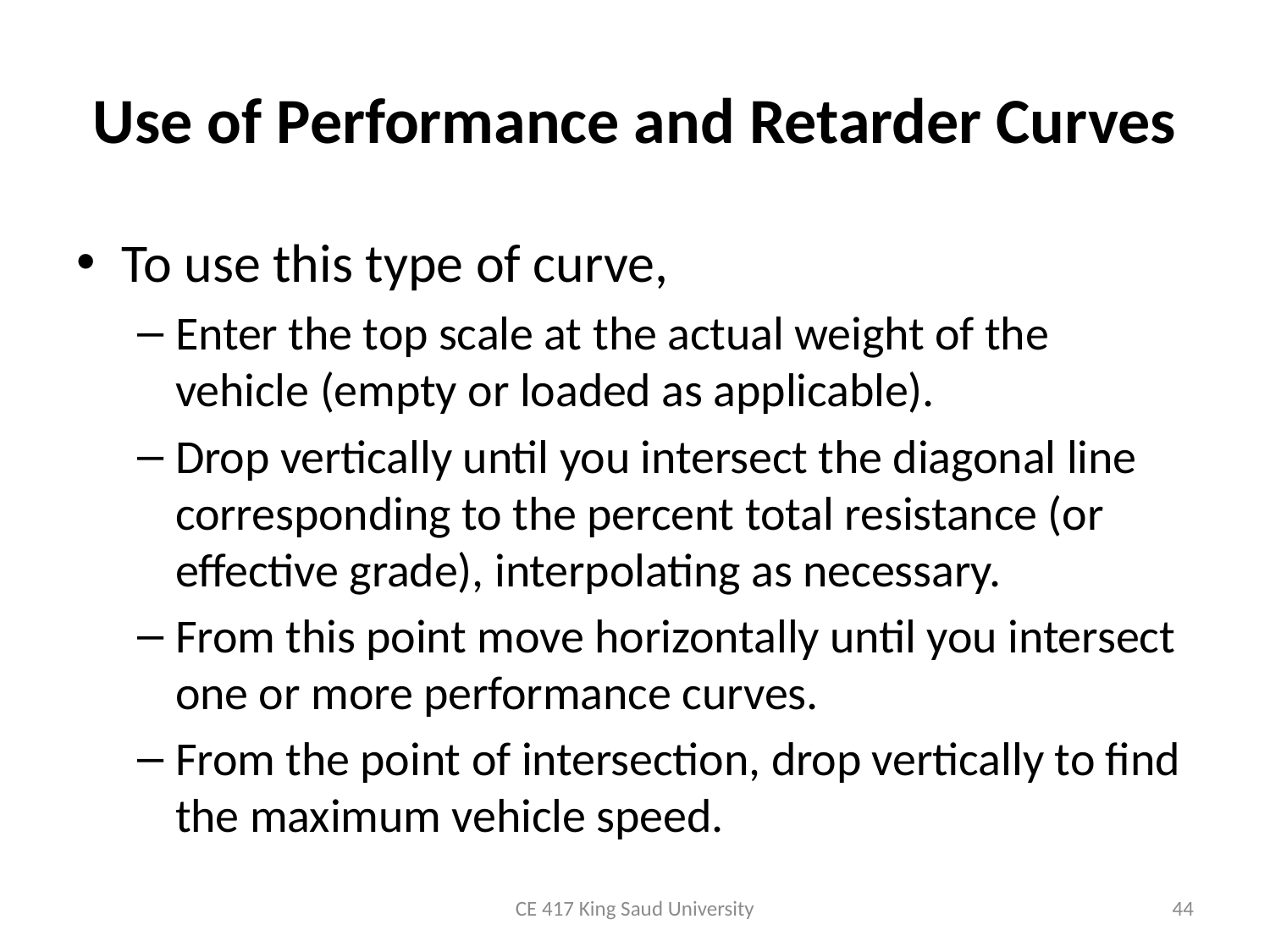

# Use of Performance and Retarder Curves
To use this type of curve,
Enter the top scale at the actual weight of the vehicle (empty or loaded as applicable).
Drop vertically until you intersect the diagonal line corresponding to the percent total resistance (or effective grade), interpolating as necessary.
From this point move horizontally until you intersect one or more performance curves.
From the point of intersection, drop vertically to find the maximum vehicle speed.
CE 417 King Saud University
44